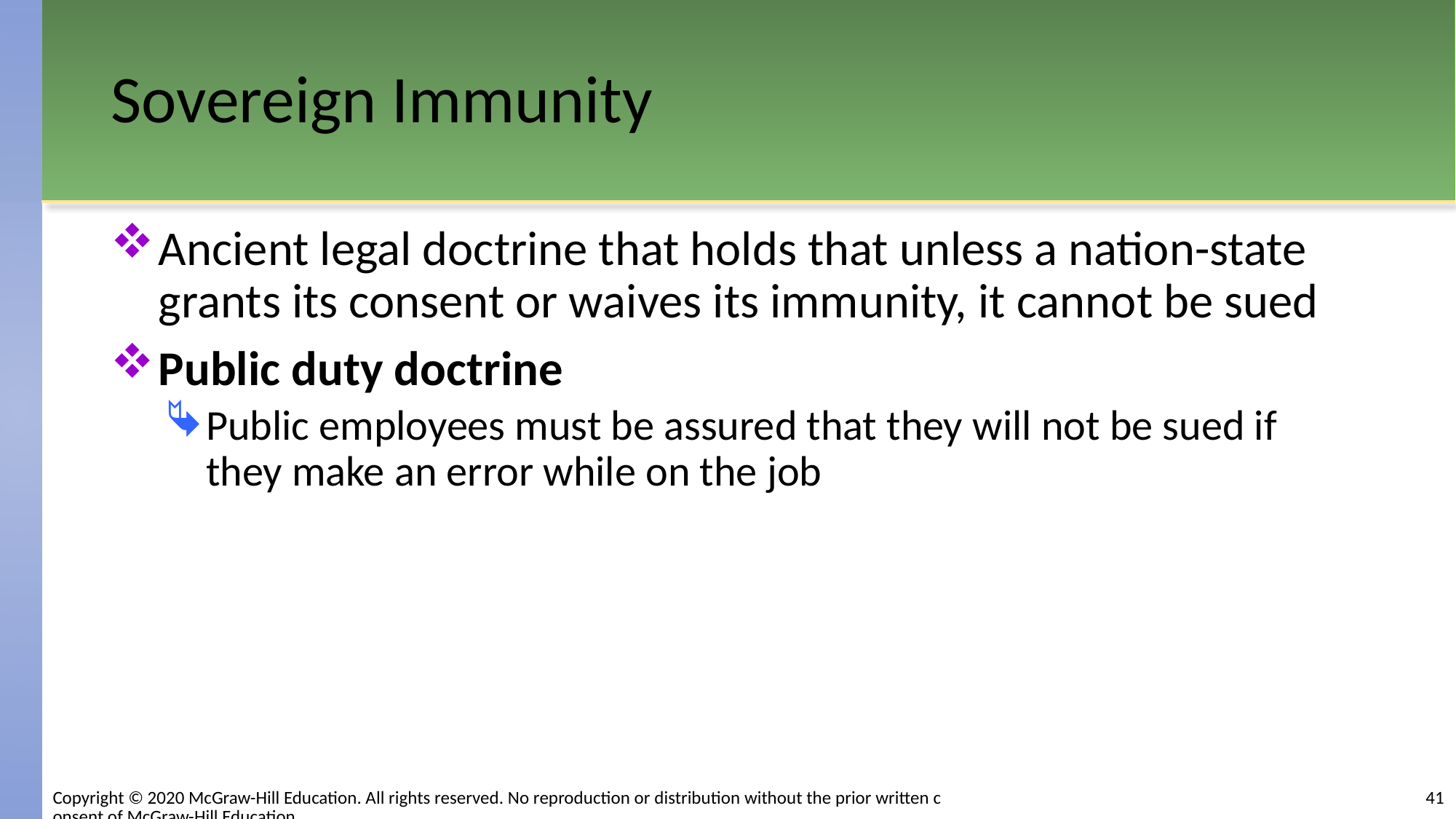

# Sovereign Immunity
Ancient legal doctrine that holds that unless a nation-state grants its consent or waives its immunity, it cannot be sued
Public duty doctrine
Public employees must be assured that they will not be sued if they make an error while on the job
41
Copyright © 2020 McGraw-Hill Education. All rights reserved. No reproduction or distribution without the prior written consent of McGraw-Hill Education.